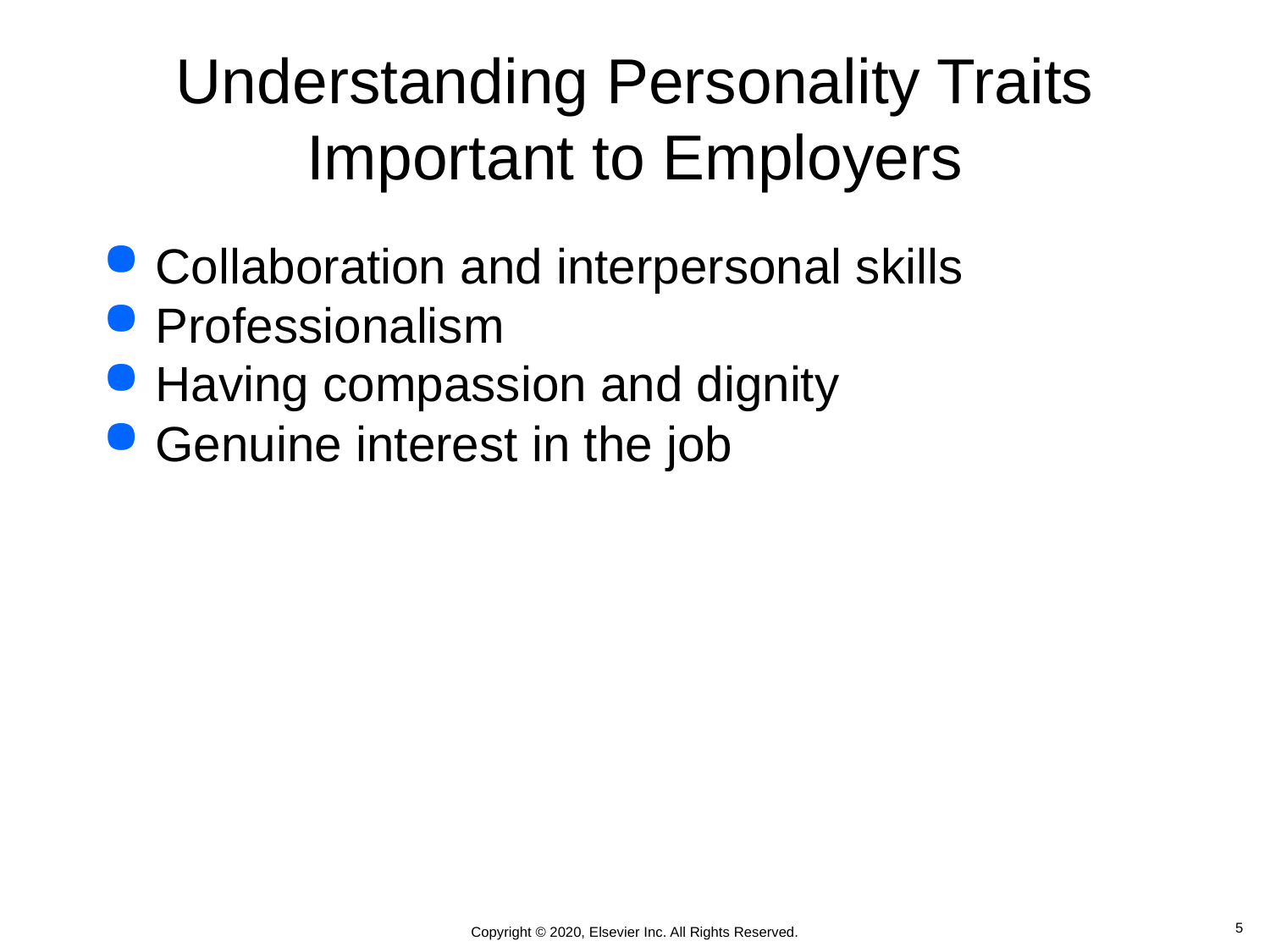

# Understanding Personality Traits Important to Employers
Collaboration and interpersonal skills
Professionalism
Having compassion and dignity
Genuine interest in the job
 5